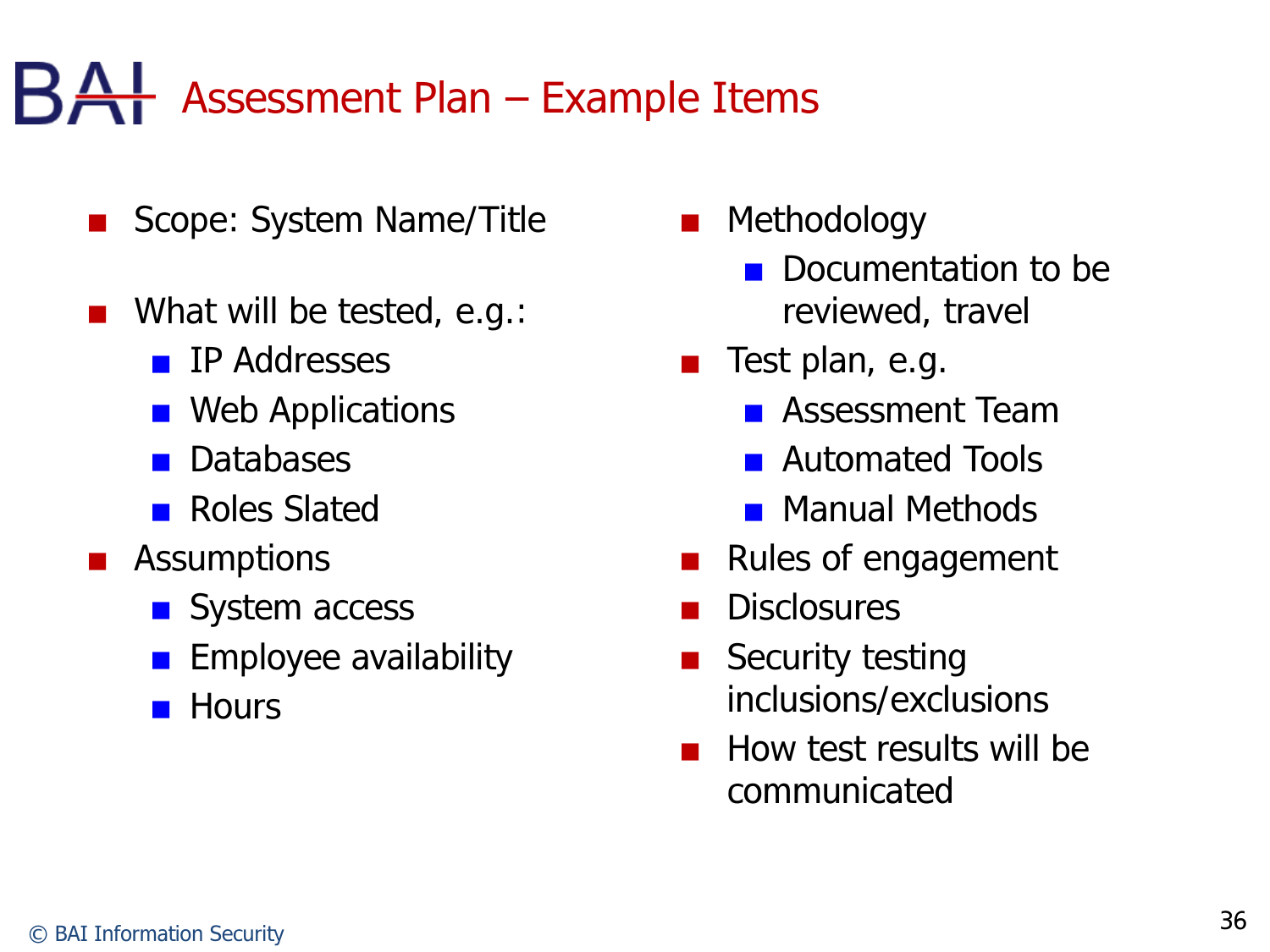

# Assessment Plan – Example Items
Scope: System Name/Title
What will be tested, e.g.:
IP Addresses
Web Applications
Databases
Roles Slated
Assumptions
System access
Employee availability
Hours
Methodology
Documentation to be reviewed, travel
Test plan, e.g.
Assessment Team
Automated Tools
Manual Methods
Rules of engagement
Disclosures
Security testing  inclusions/exclusions
How test results will be communicated